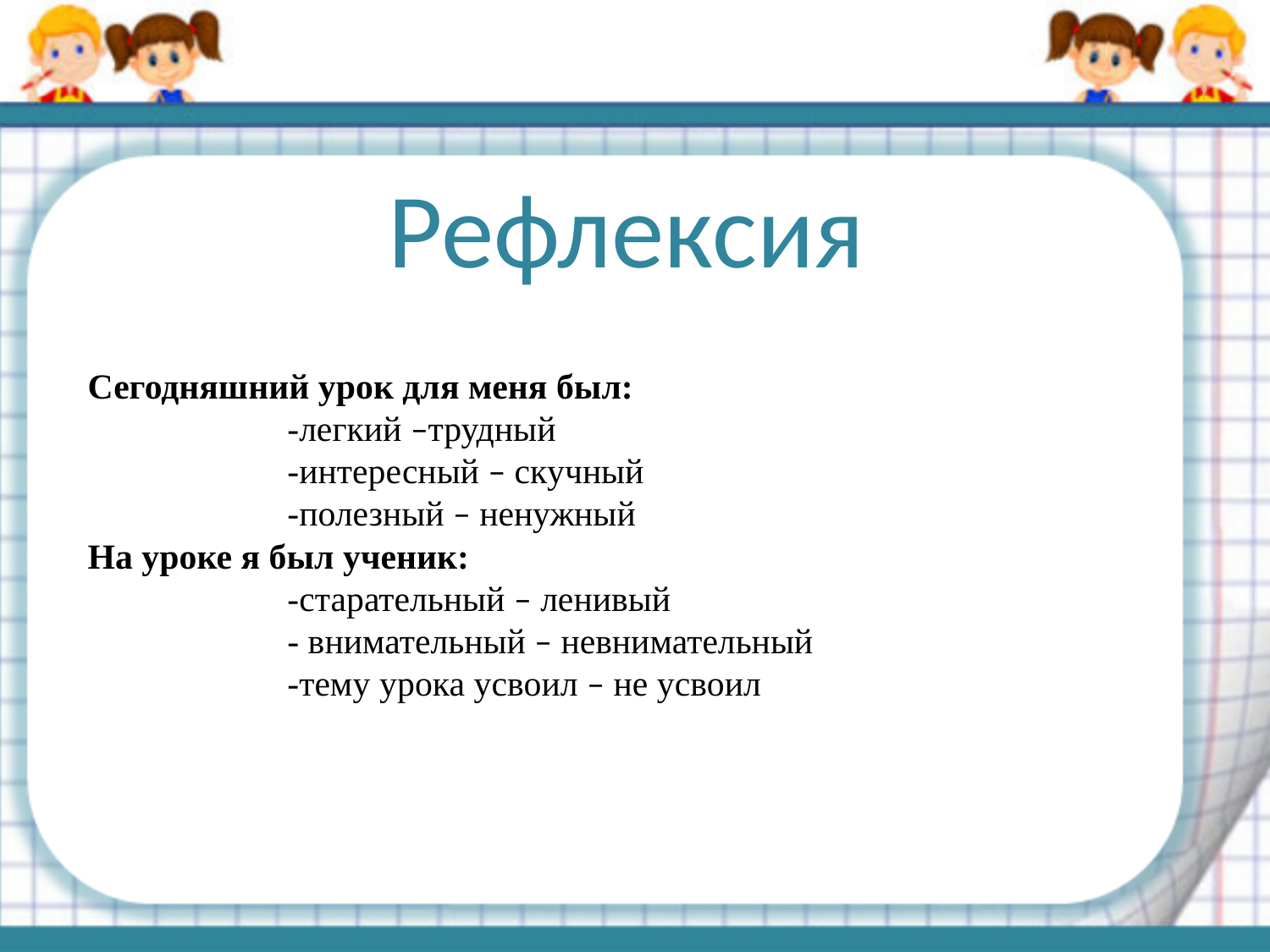

Рефлексия
Сегодняшний урок для меня был:
-легкий –трудный
-интересный – скучный
-полезный – ненужный
На уроке я был ученик:
-старательный – ленивый
- внимательный – невнимательный
-тему урока усвоил – не усвоил